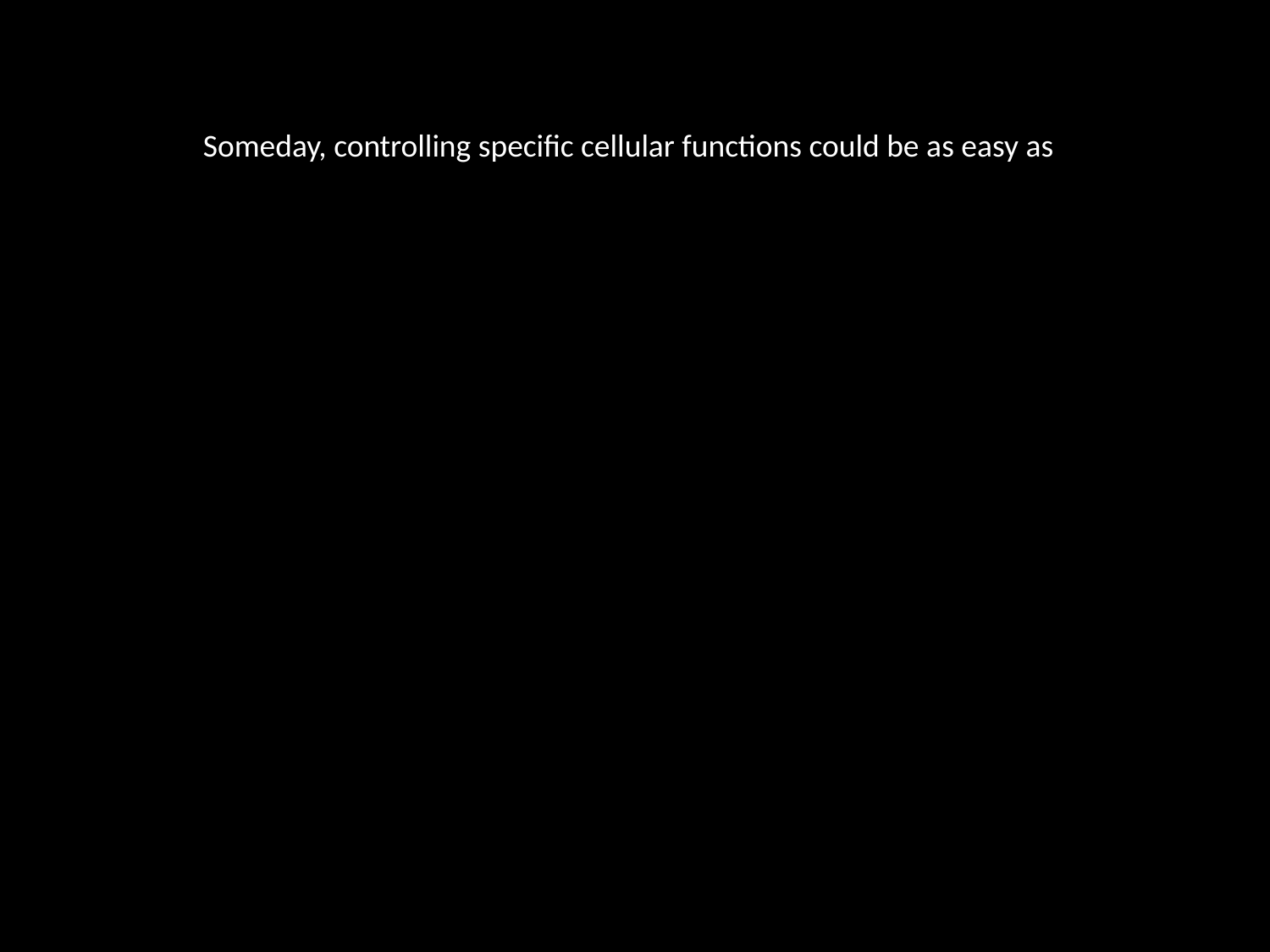

Someday, controlling specific cellular functions could be as easy as